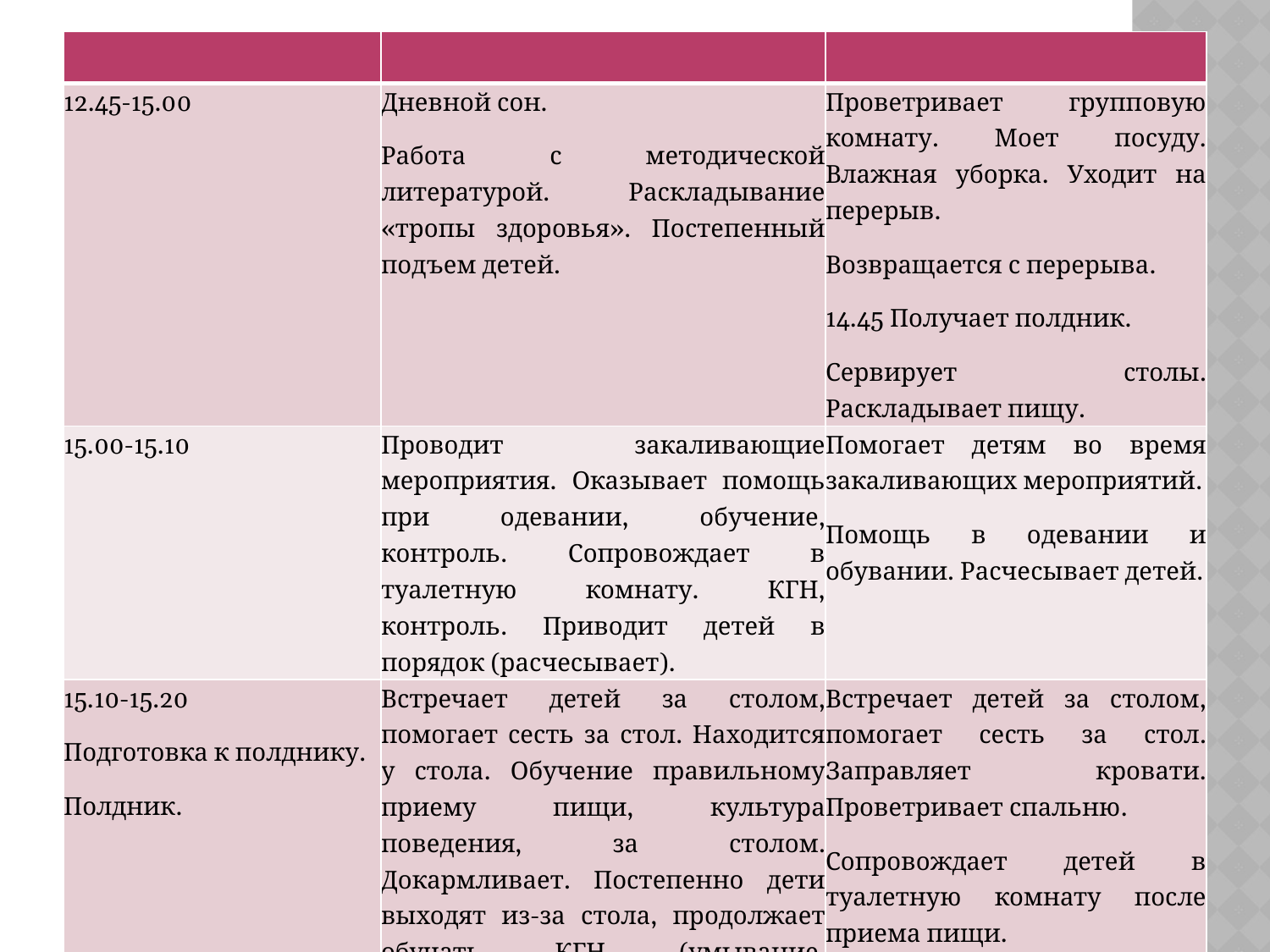

|  |  |  |
| --- | --- | --- |
| 12.45-15.00 | Дневной сон. Работа с методической литературой. Раскладывание «тропы здоровья». Постепенный подъем детей. | Проветривает групповую комнату. Моет посуду. Влажная уборка. Уходит на перерыв. Возвращается с перерыва. 14.45 Получает полдник. Сервирует столы. Раскладывает пищу. |
| 15.00-15.10 | Проводит закаливающие мероприятия. Оказывает помощь при одевании, обучение, контроль. Сопровождает в туалетную комнату. КГН, контроль. Приводит детей в порядок (расчесывает). | Помогает детям во время закаливающих мероприятий. Помощь в одевании и обувании. Расчесывает детей. |
| 15.10-15.20 Подготовка к полднику. Полдник. | Встречает детей за столом, помогает сесть за стол. Находится у стола. Обучение правильному приему пищи, культура поведения, за столом. Докармливает. Постепенно дети выходят из-за стола, продолжает обучать КГН (умывание, полоскание рта). | Встречает детей за столом, помогает сесть за стол. Заправляет кровати. Проветривает спальню. Сопровождает детей в туалетную комнату после приема пищи. Убирает, моет посуду. |
#